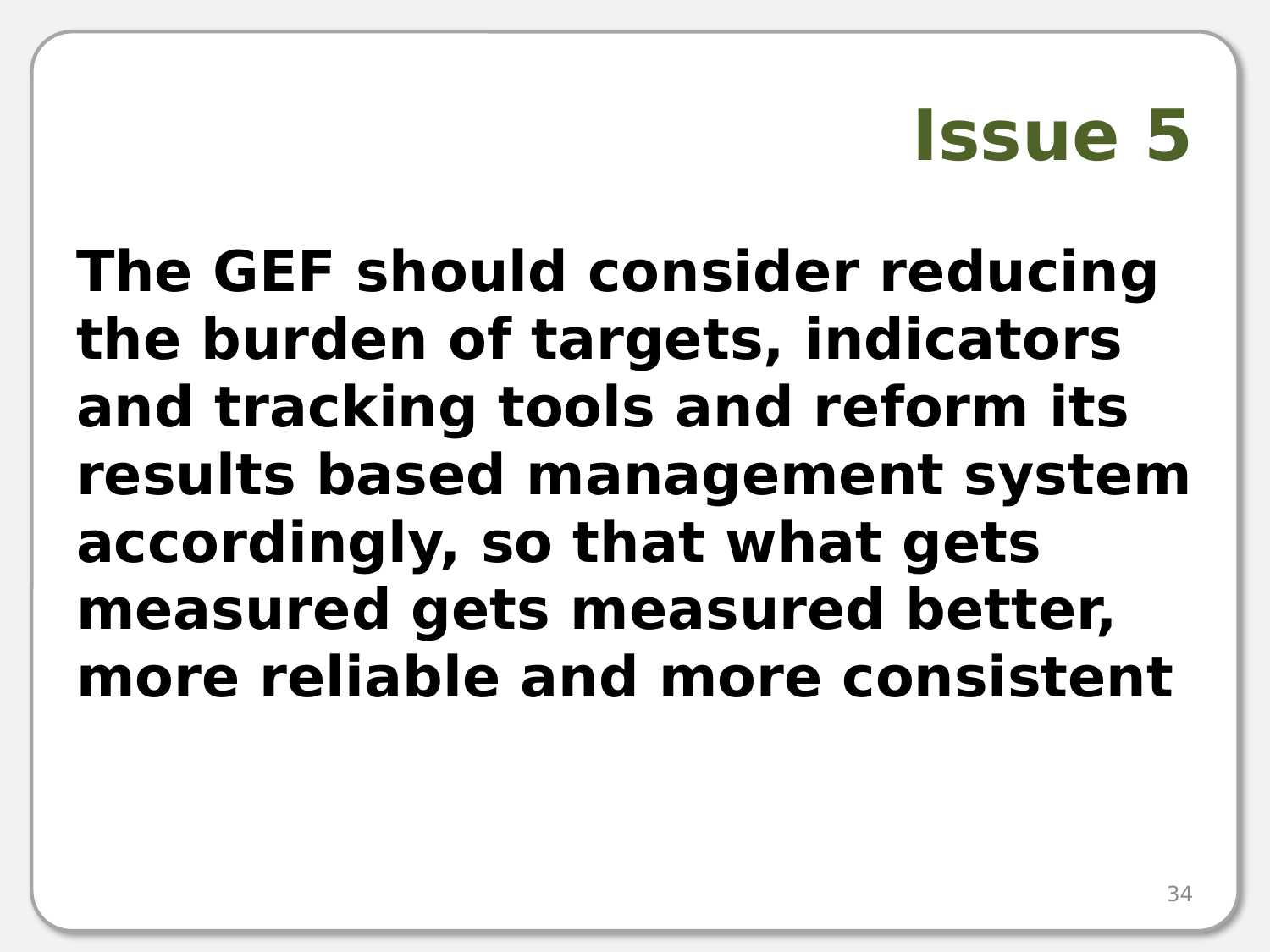

# Issue 5
The GEF should consider reducing the burden of targets, indicators and tracking tools and reform its results based management system accordingly, so that what gets measured gets measured better, more reliable and more consistent

34